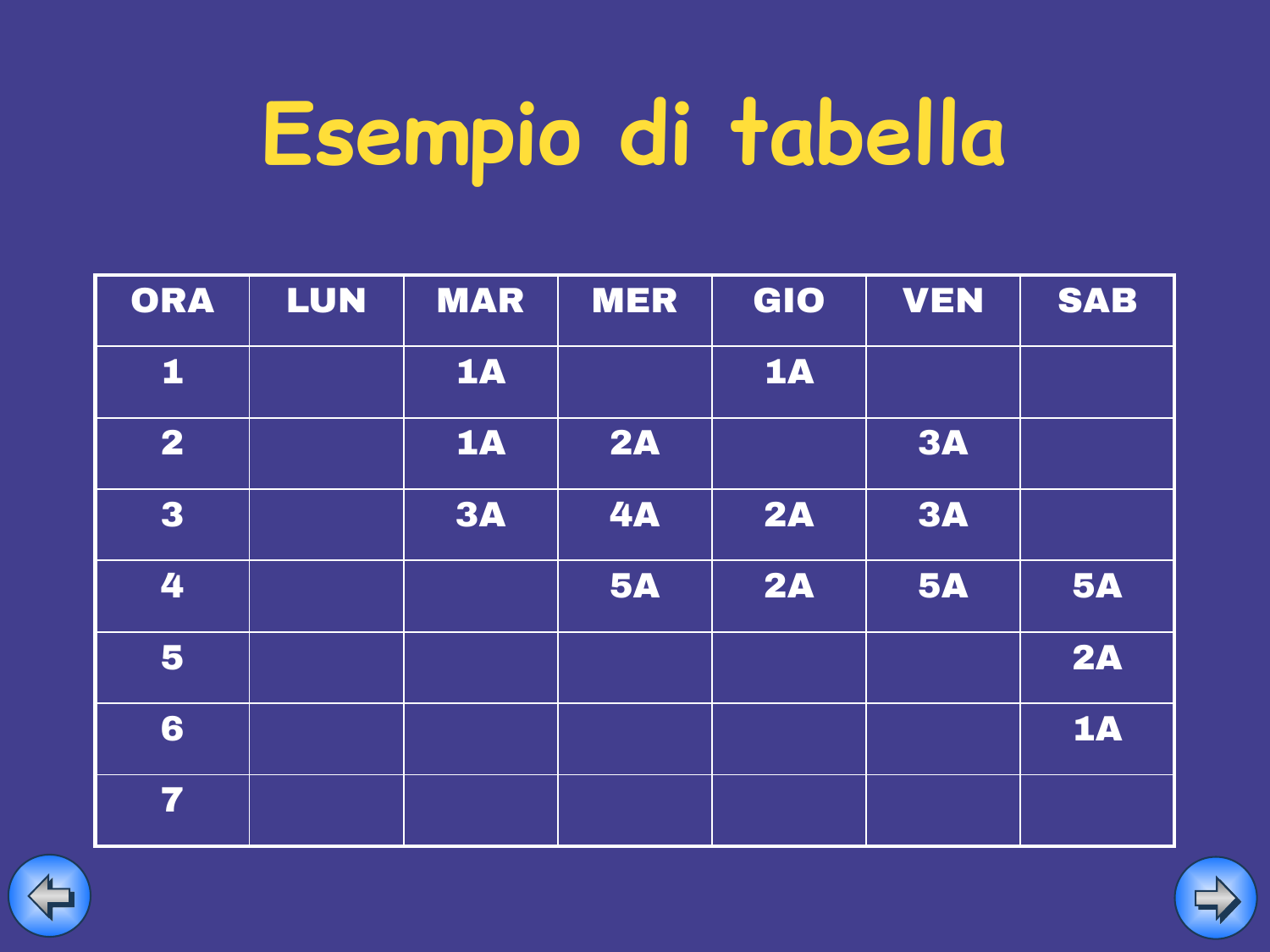

# Esempio di tabella
| ORA | LUN | MAR | MER | GIO | VEN | SAB |
| --- | --- | --- | --- | --- | --- | --- |
| 1 |  | 1A |  | 1A |  |  |
| 2 |  | 1A | 2A |  | 3A |  |
| 3 |  | 3A | 4A | 2A | 3A |  |
| 4 |  |  | 5A | 2A | 5A | 5A |
| 5 |  |  |  |  |  | 2A |
| 6 |  |  |  |  |  | 1A |
| 7 |  |  |  |  |  |  |